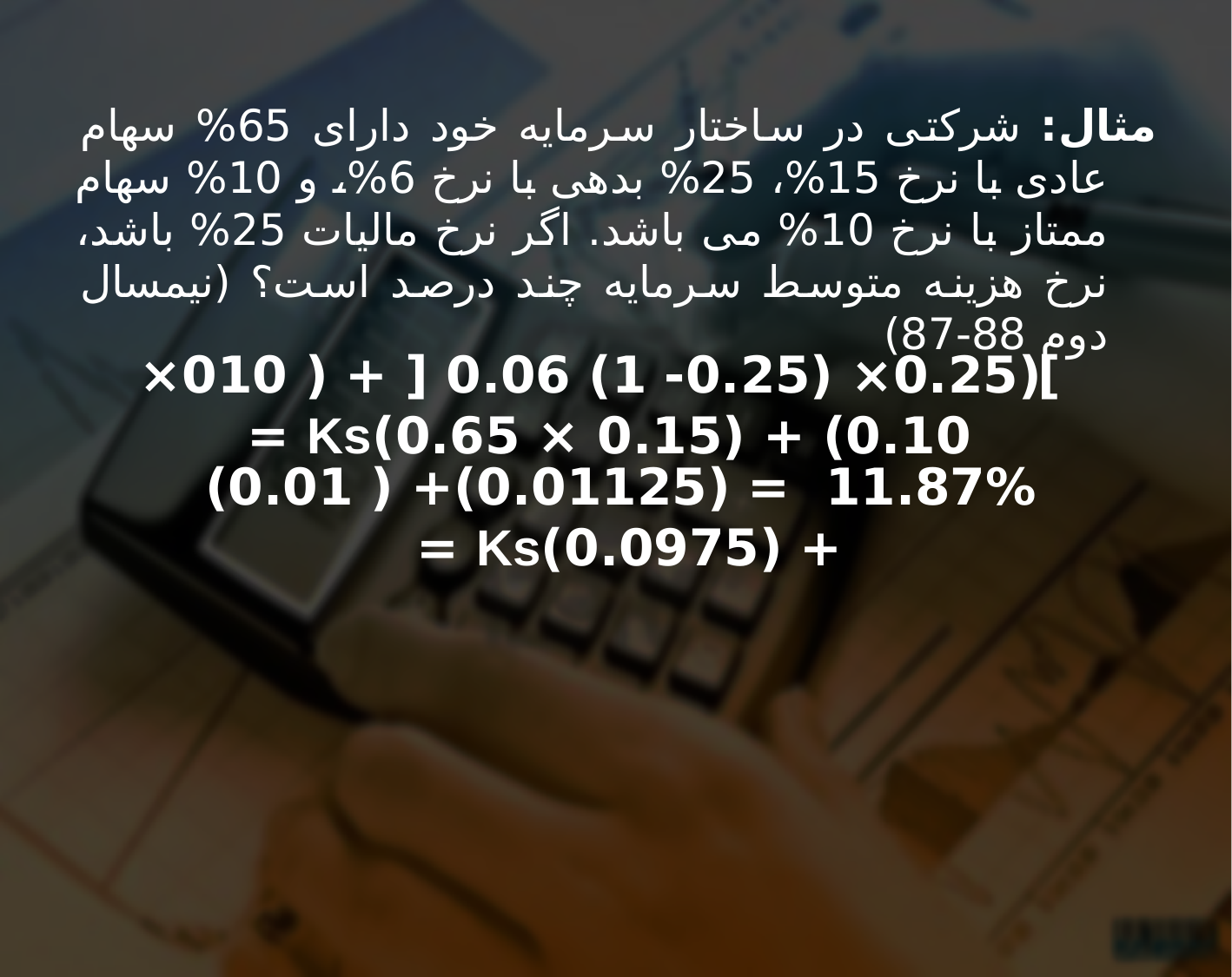

مثال: شرکتی در ساختار سرمایه خود دارای 65% سهام عادی با نرخ 15%، 25% بدهی با نرخ 6%، و 10% سهام ممتاز با نرخ 10% می باشد. اگر نرخ مالیات 25% باشد، نرخ هزینه متوسط سرمایه چند درصد است؟ (نیمسال دوم 88-87)
](0.25× (0.25- 1) 0.06 [ + ( 010× 0.10) + (0.15 × 0.65)Ks =
11.87%  = (0.01125)+ ( 0.01) + (0.0975)Ks =